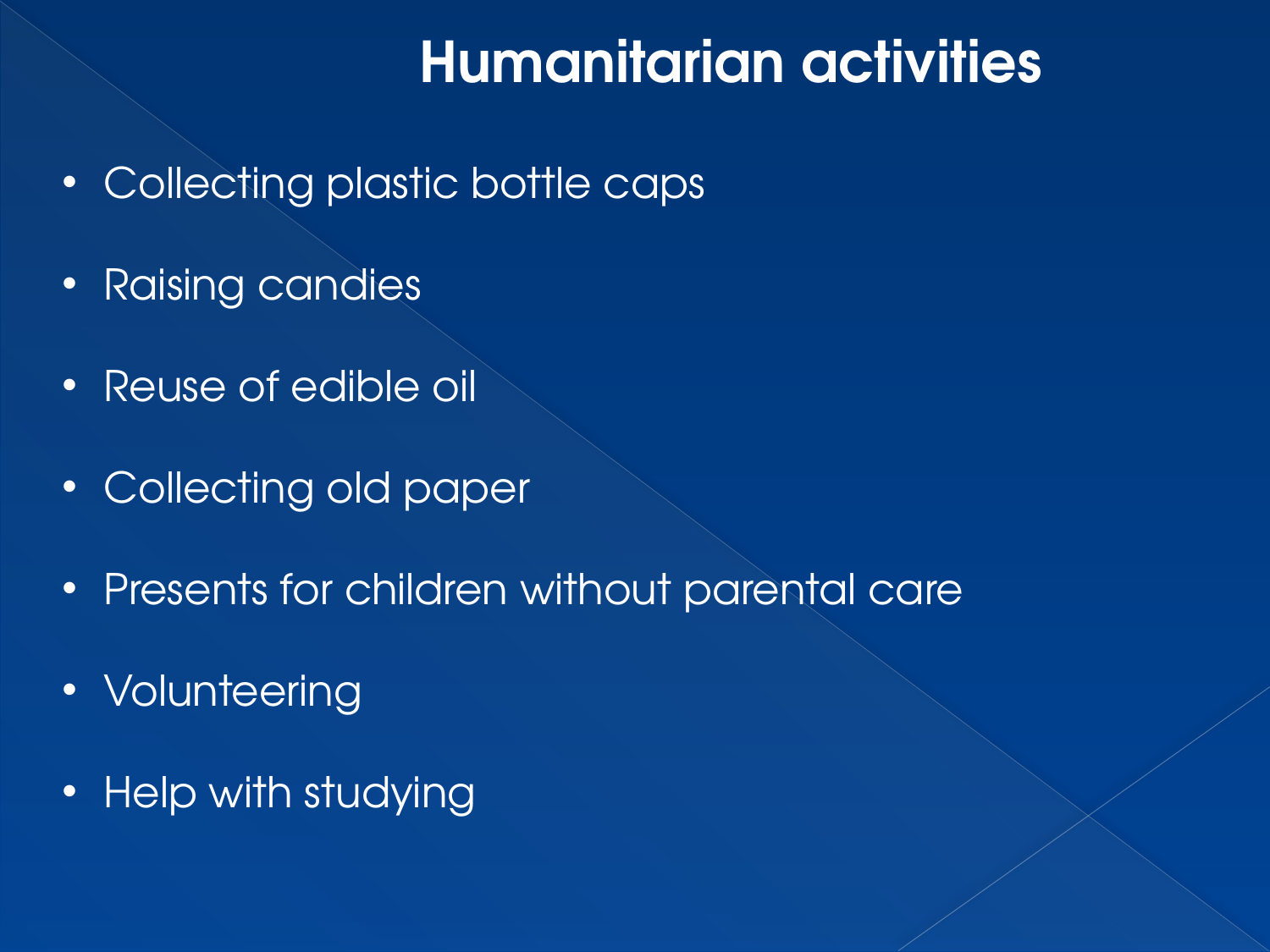

Humanitarian activities

 Collecting plastic bottle caps

 Raising candies

 Reuse of edible oil

 Collecting old paper

 Presents for children without parental care

 Volunteering

 Help with studying